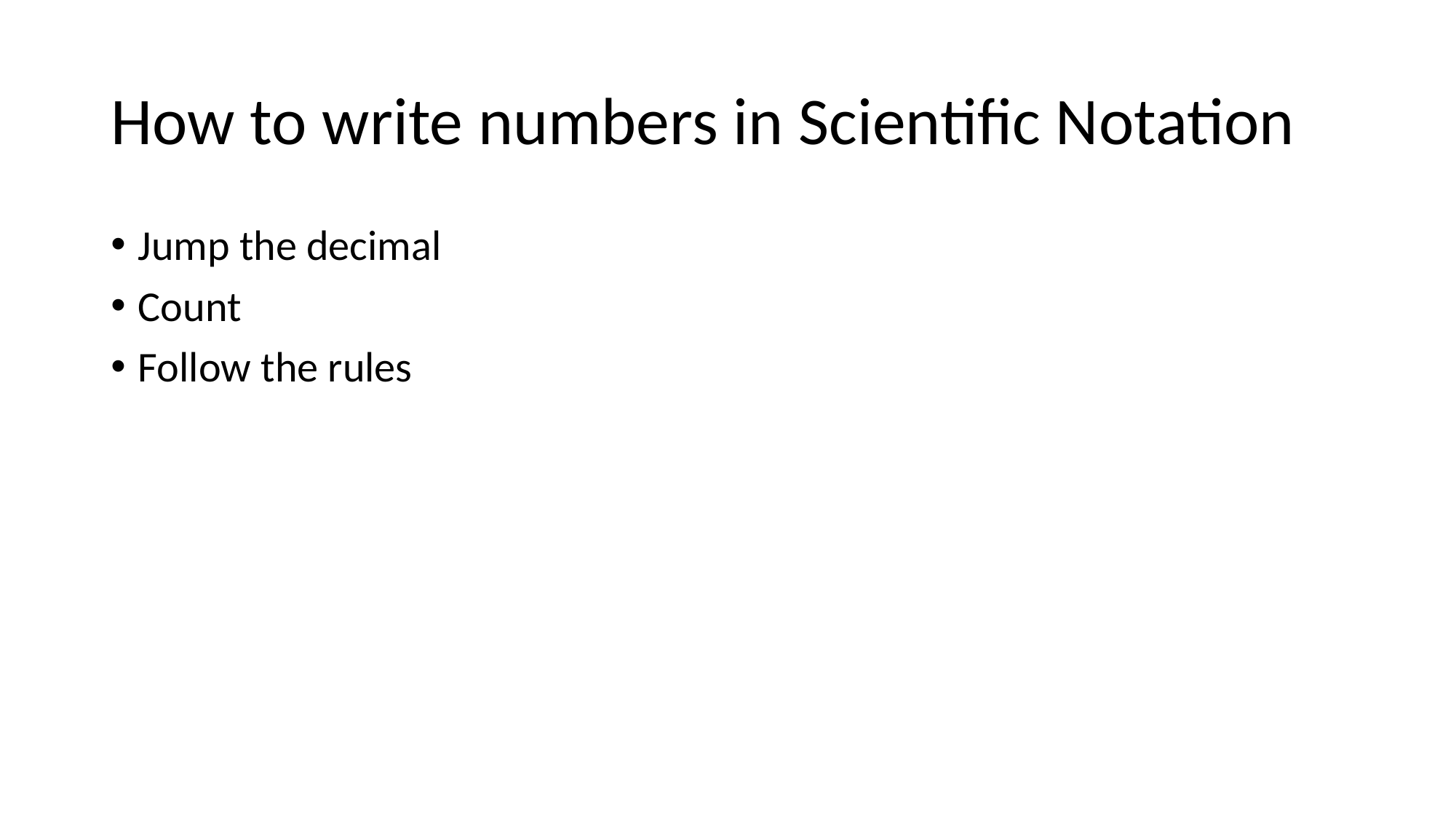

# How to write numbers in Scientific Notation
Jump the decimal
Count
Follow the rules